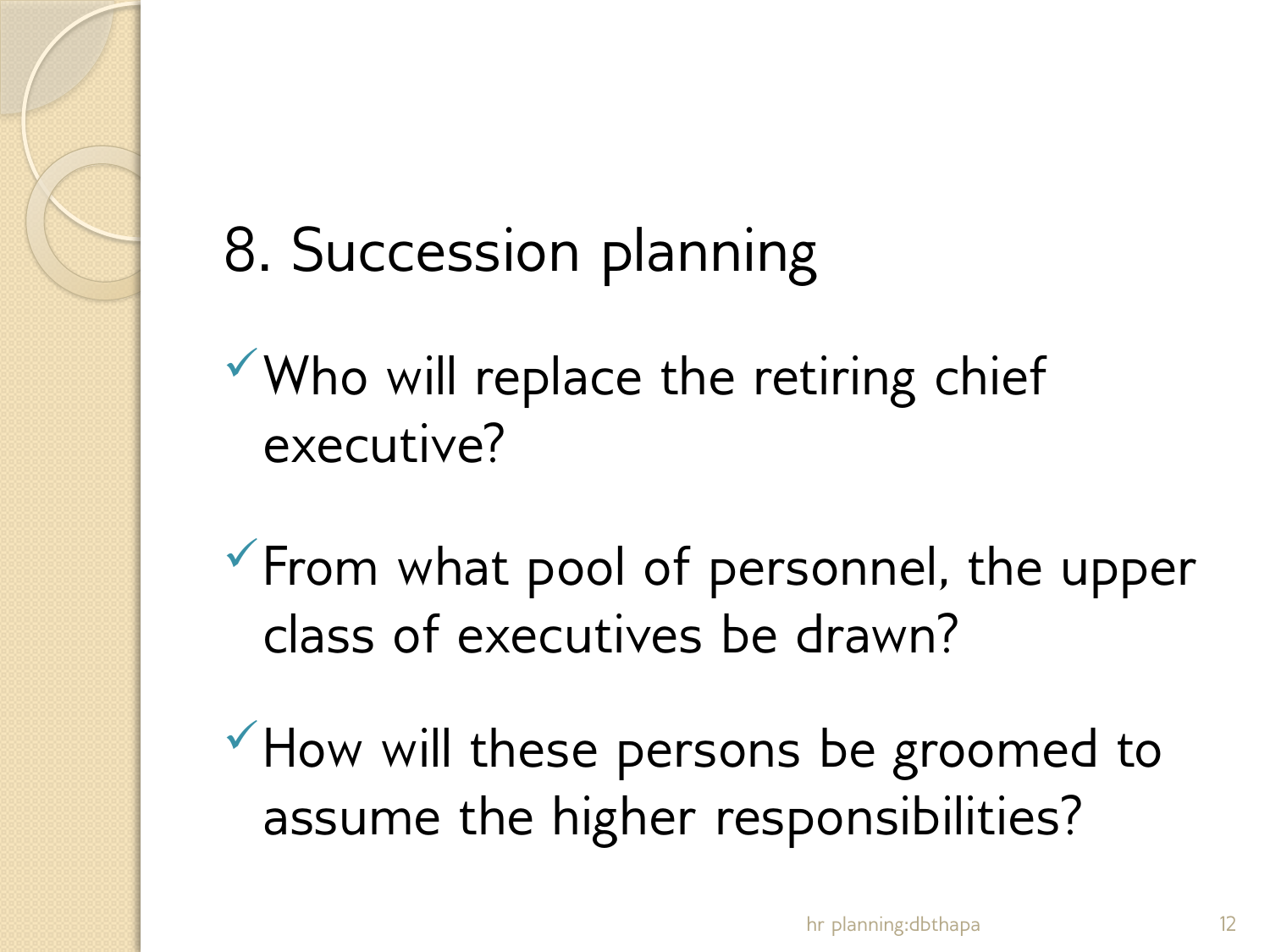

#
8. Succession planning

Who will replace the retiring chief executive?

From what pool of personnel, the upper class of executives be drawn?

How will these persons be groomed to assume the higher responsibilities?

hr planning:dbthapa
12